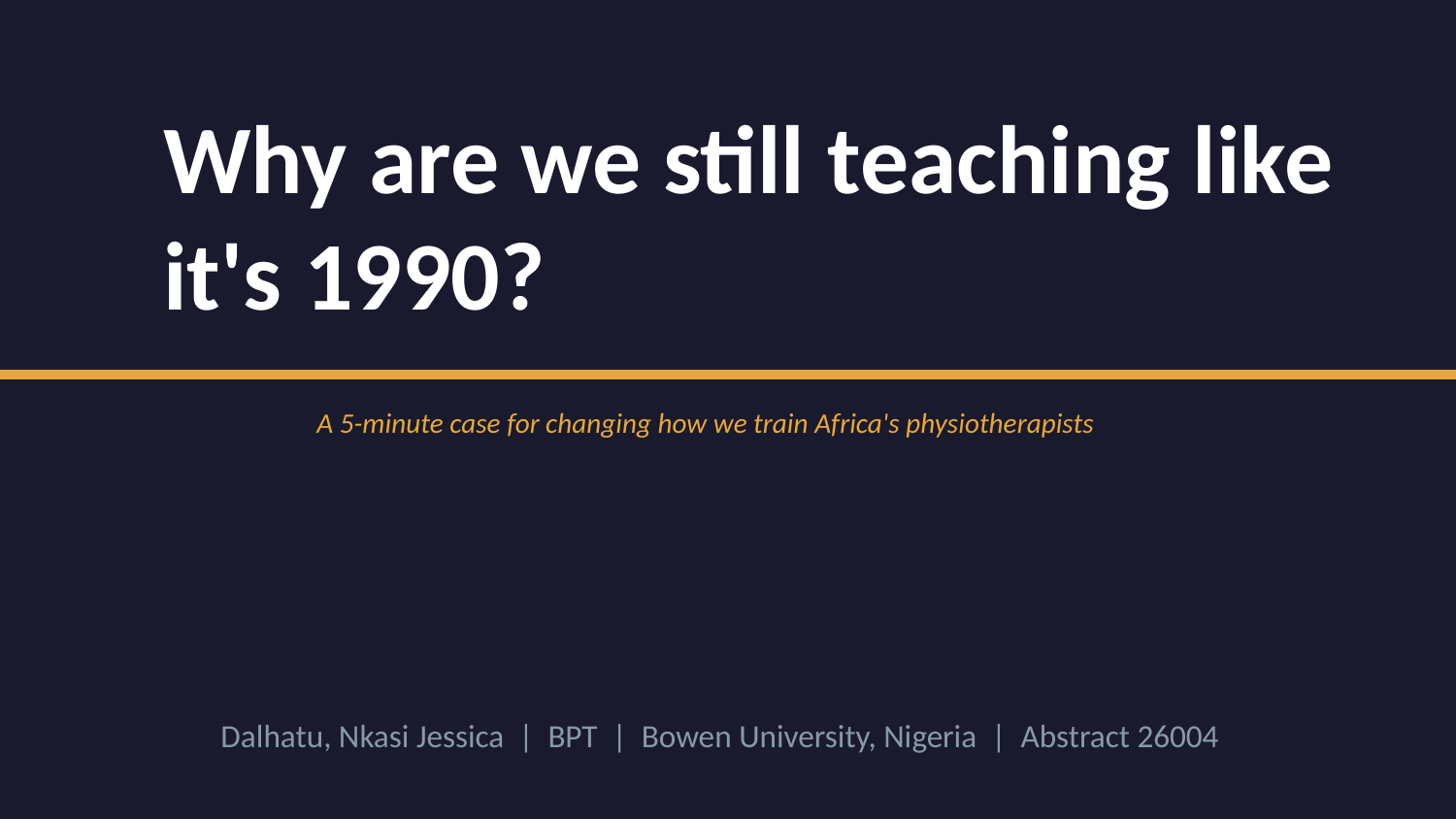

Why are we still teaching like
it's 1990?

A 5-minute case for changing how we train Africa's physiotherapists
Dalhatu, Nkasi Jessica  |  BPT  |  Bowen University, Nigeria  |  Abstract 26004